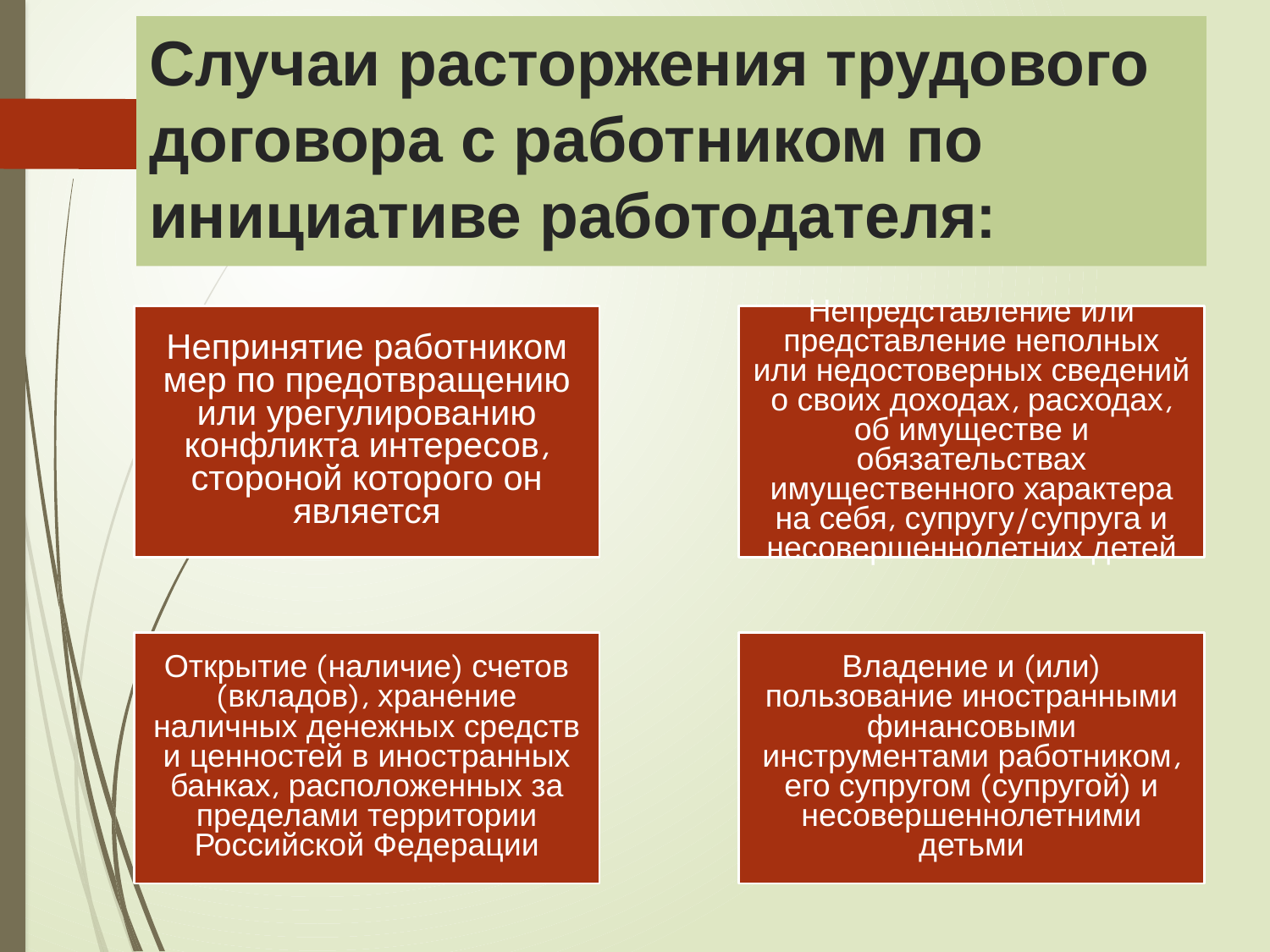

# Случаи расторжения трудового договора с работником по инициативе работодателя:
Непринятие работником мер по предотвращению или урегулированию конфликта интересов, стороной которого он является
Непредставление или представление неполных или недостоверных сведений о своих доходах, расходах, об имуществе и обязательствах имущественного характера на себя, супругу/супруга и несовершеннолетних детей
Открытие (наличие) счетов (вкладов), хранение наличных денежных средств и ценностей в иностранных банках, расположенных за пределами территории Российской Федерации
Владение и (или) пользование иностранными финансовыми инструментами работником, его супругом (супругой) и несовершеннолетними детьми